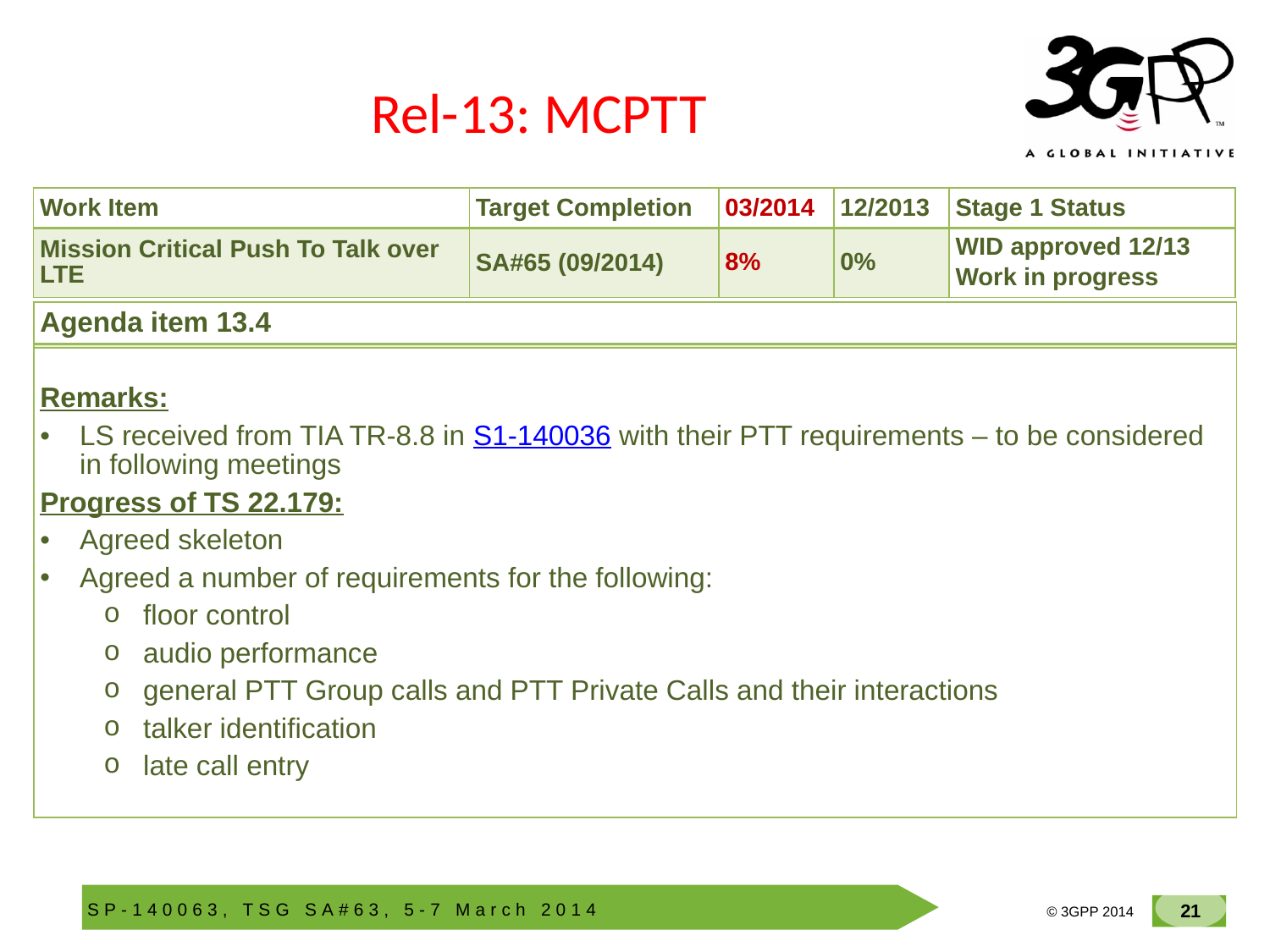

# Rel-13: MCPTT
| Work Item | Target Completion | 03/2014 | 12/2013 | Stage 1 Status |
| --- | --- | --- | --- | --- |
| Mission Critical Push To Talk over LTE | SA#65 (09/2014) | 8% | 0% | WID approved 12/13 Work in progress |
| Agenda item 13.4 |
| --- |
|  |
| Remarks: LS received from TIA TR-8.8 in S1-140036 with their PTT requirements – to be considered in following meetings Progress of TS 22.179: Agreed skeleton Agreed a number of requirements for the following: floor control audio performance general PTT Group calls and PTT Private Calls and their interactions talker identification late call entry |